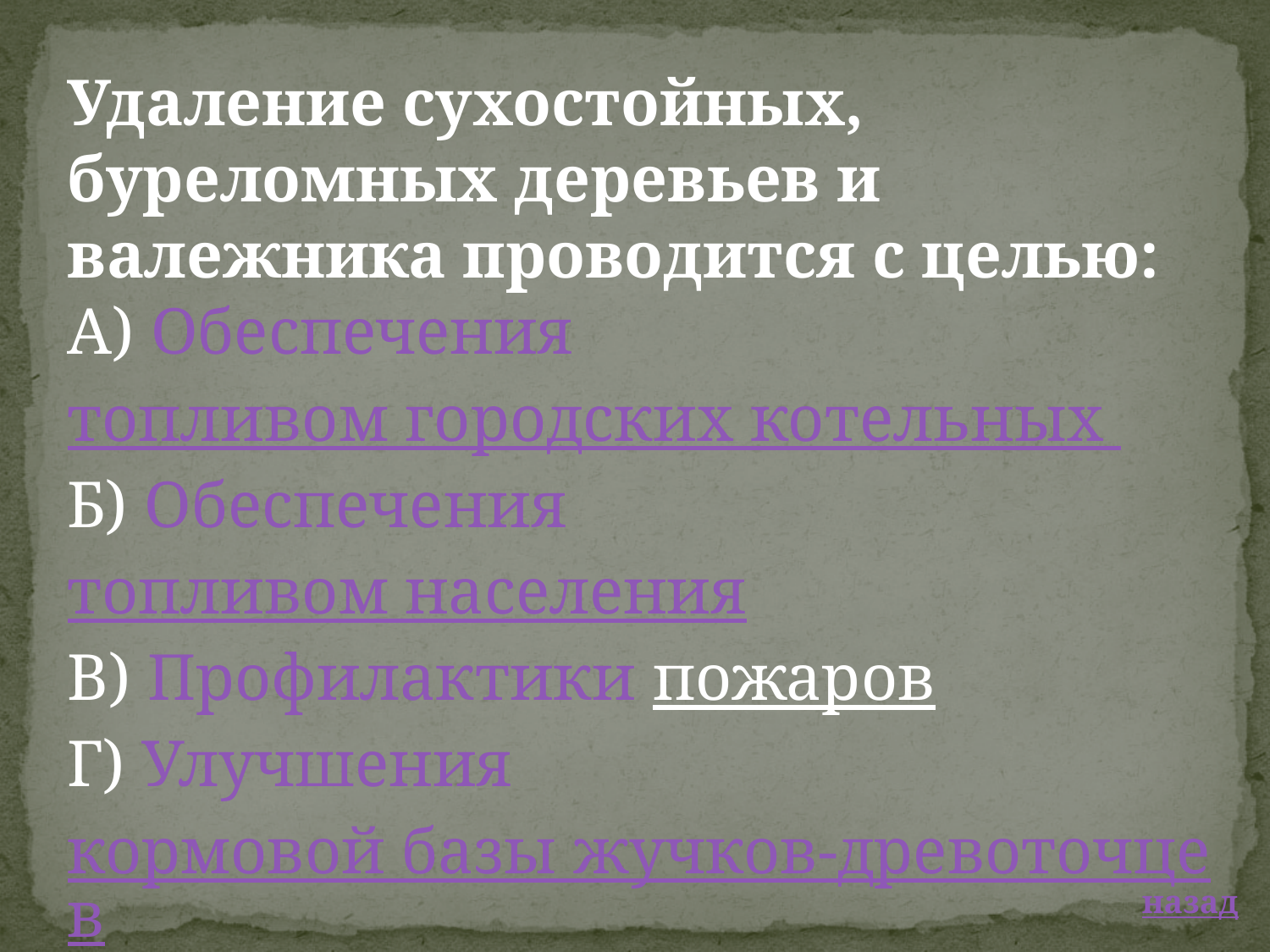

Удаление сухостойных, буреломных деревьев и валежника проводится с целью:
А) Обеспечения топливом городских котельных
Б) Обеспечения топливом населения
В) Профилактики пожаров
Г) Улучшения кормовой базы жучков-древоточцев
 назад